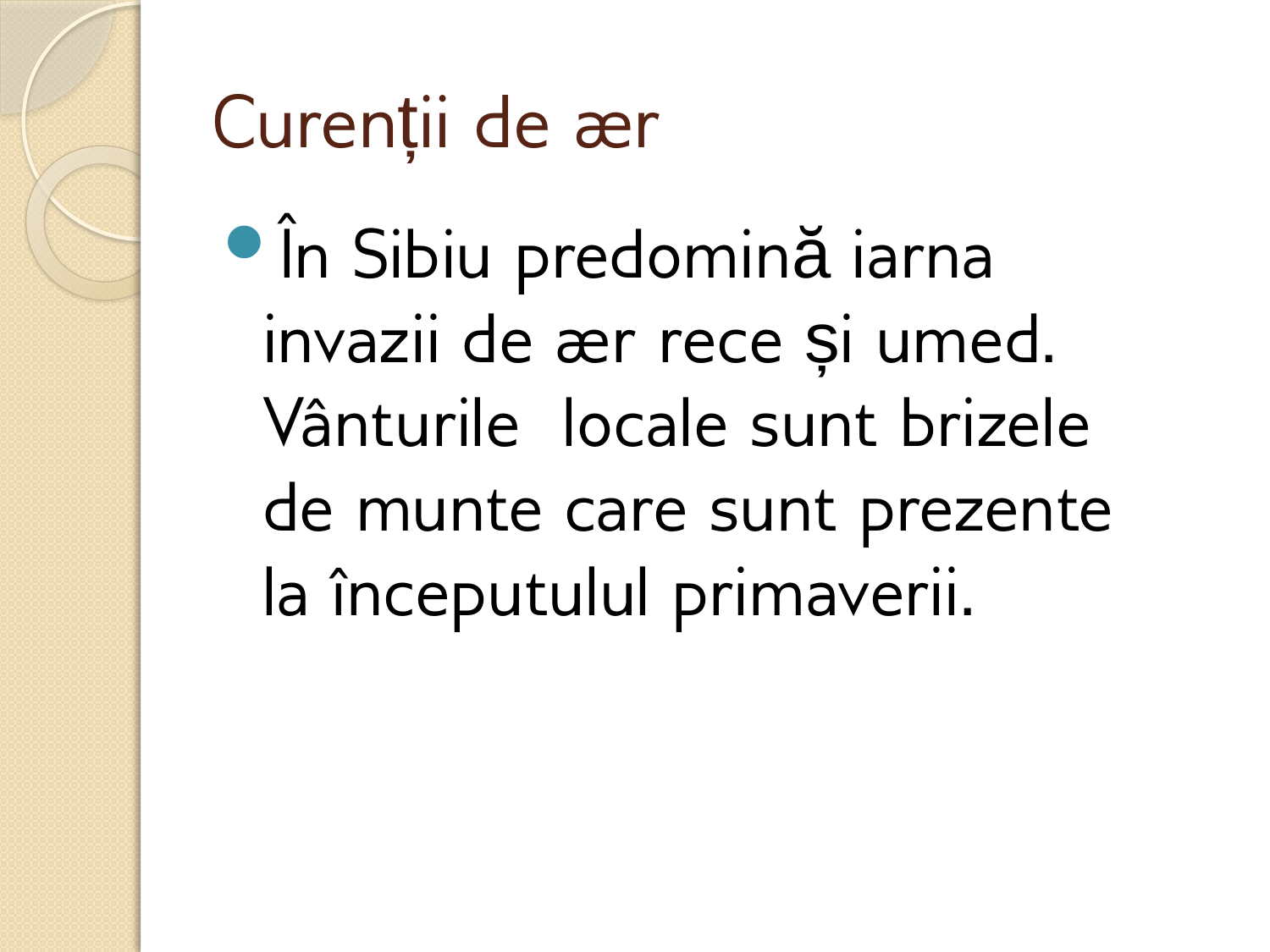

# Curenții de aer
În Sibiu predomină iarna invazii de aer rece și umed.  Vânturile  locale sunt brizele de munte care sunt prezente la începutulul primaverii.